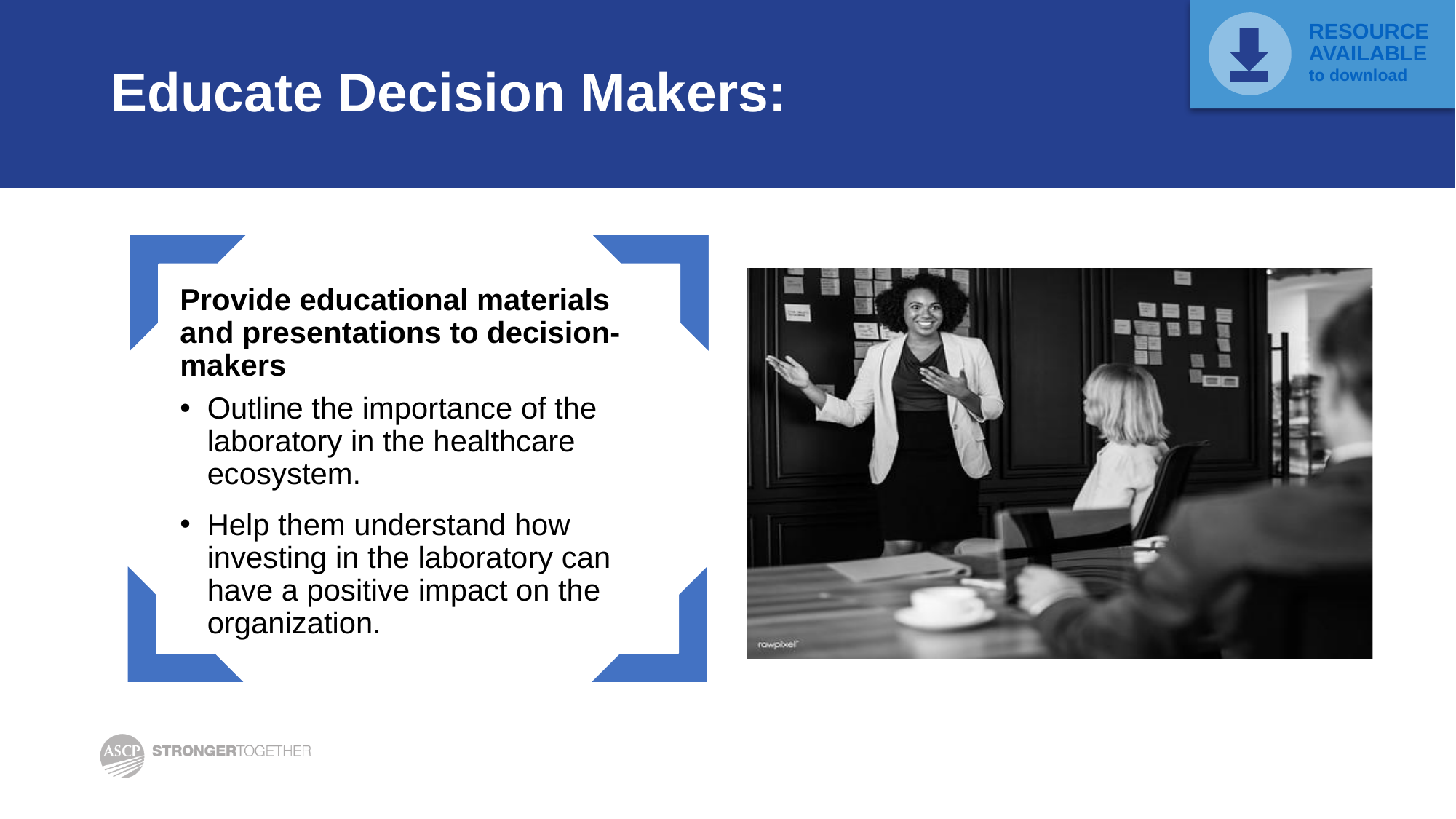

RESOURCE AVAILABLE
to download
# Educate Decision Makers:

Provide educational materials and presentations to decision-makers
Outline the importance of the laboratory in the healthcare ecosystem.
Help them understand how investing in the laboratory can have a positive impact on the organization.